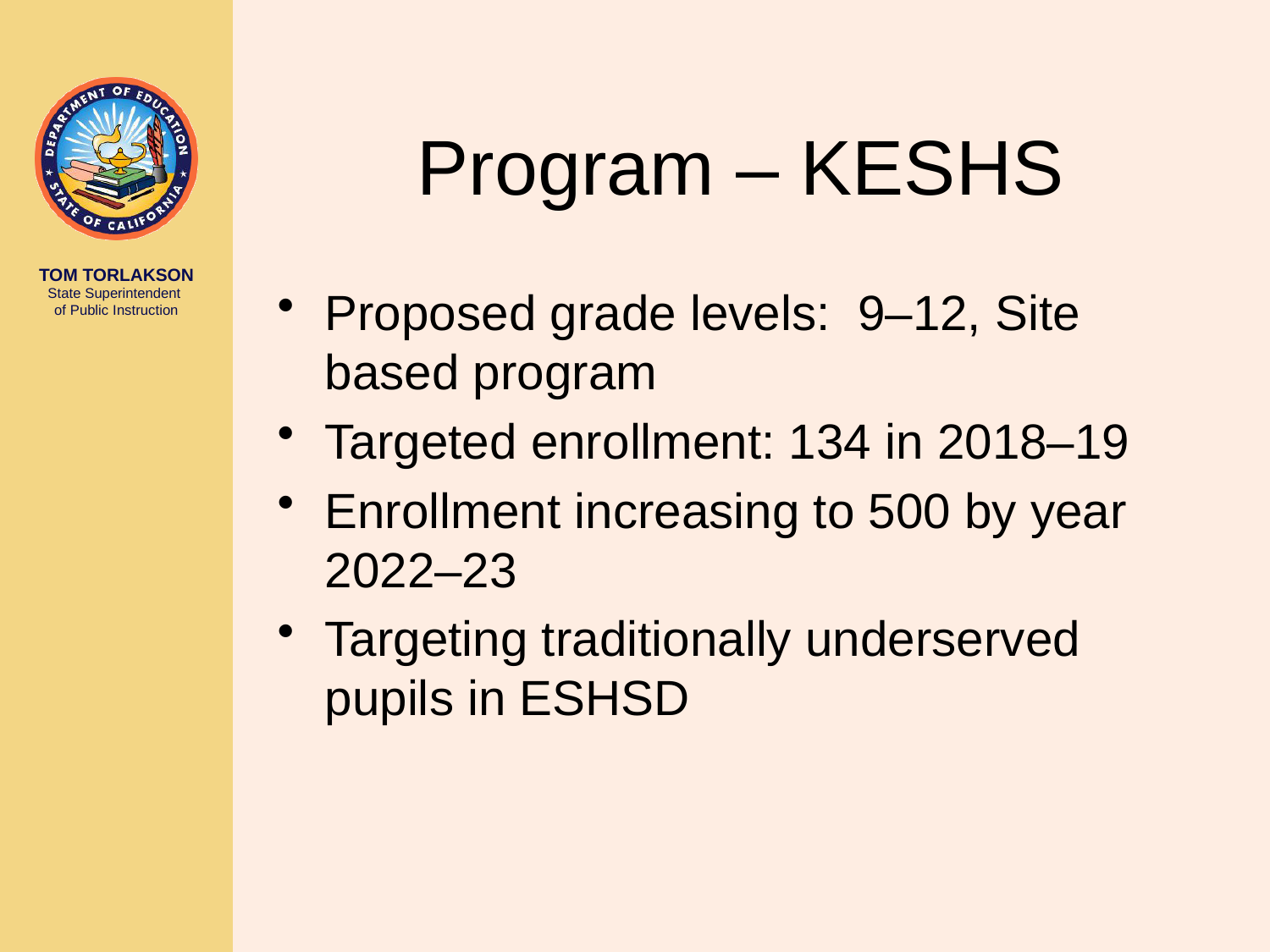

# Program – KESHS
Proposed grade levels:  9–12, Site based program
Targeted enrollment: 134 in 2018–19
Enrollment increasing to 500 by year 2022–23
Targeting traditionally underserved pupils in ESHSD